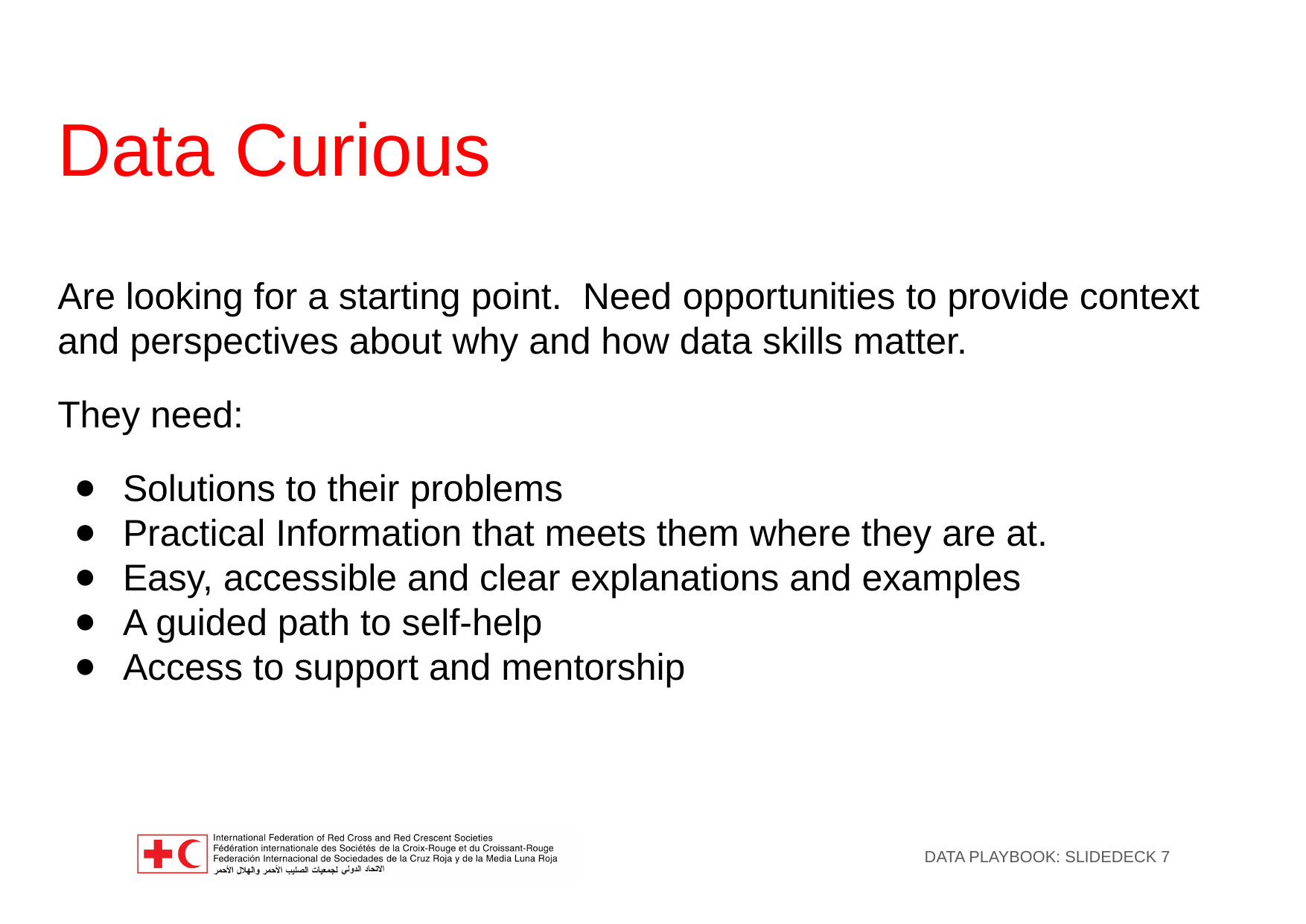

# Data Curious
Are looking for a starting point.  Need opportunities to provide context and perspectives about why and how data skills matter.
They need:
Solutions to their problems
Practical Information that meets them where they are at.
Easy, accessible and clear explanations and examples
A guided path to self-help
Access to support and mentorship